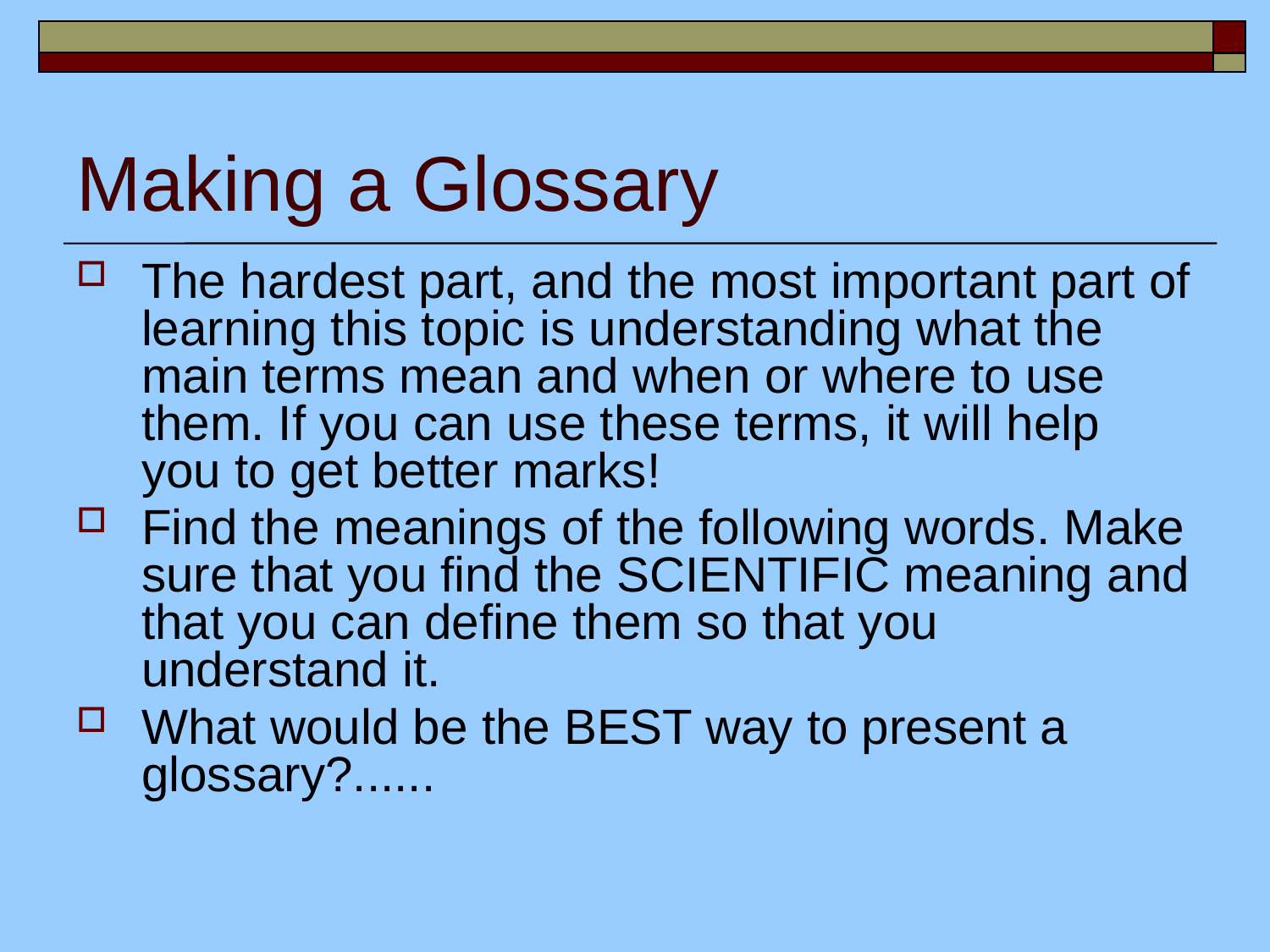

# Making a Glossary
The hardest part, and the most important part of learning this topic is understanding what the main terms mean and when or where to use them. If you can use these terms, it will help you to get better marks!
Find the meanings of the following words. Make sure that you find the SCIENTIFIC meaning and that you can define them so that you understand it.
What would be the BEST way to present a glossary?......